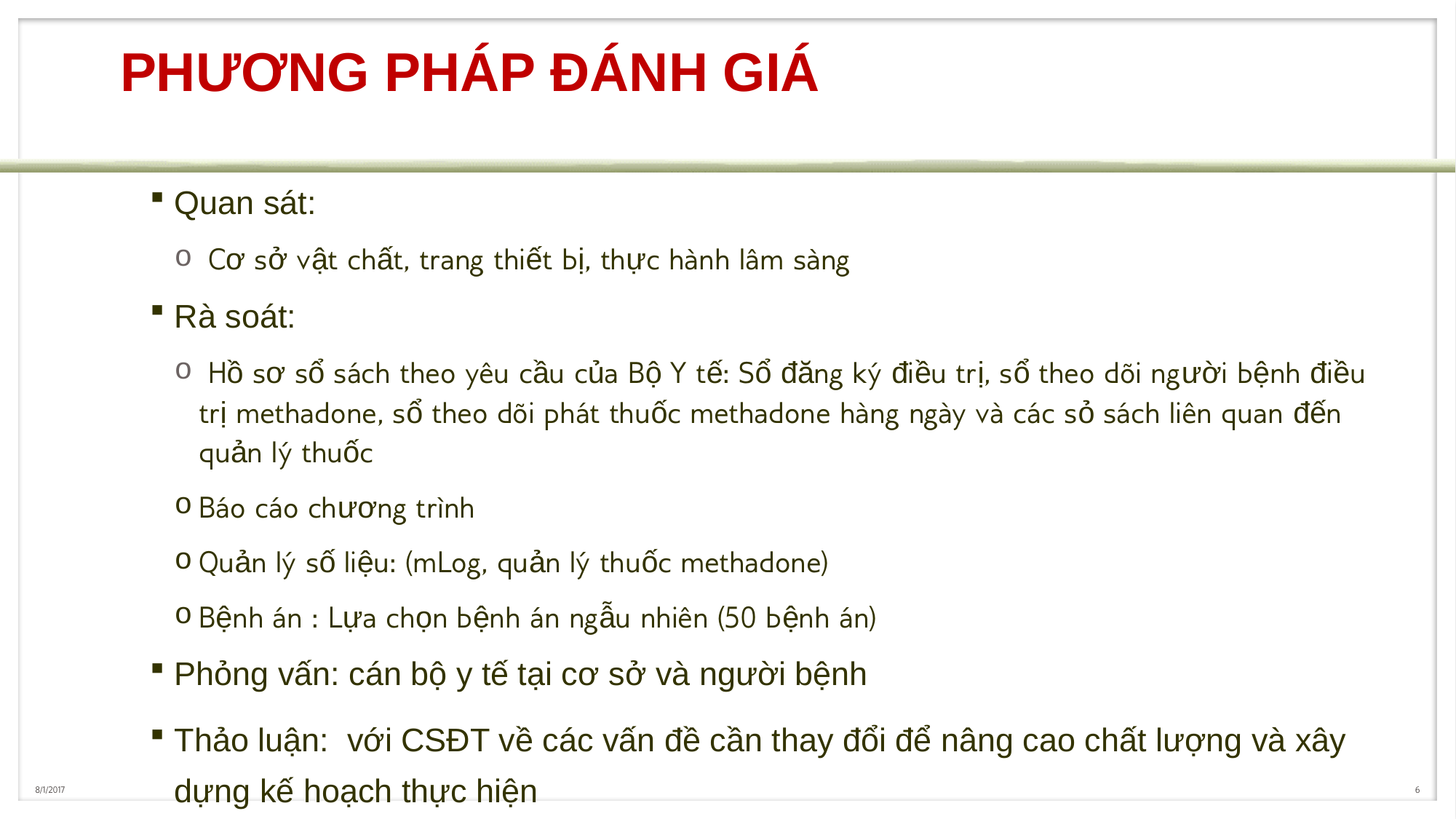

# PHƯƠNG PHÁP ĐÁNH GIÁ
Quan sát:
 Cơ sở vật chất, trang thiết bị, thực hành lâm sàng
Rà soát:
 Hồ sơ sổ sách theo yêu cầu của Bộ Y tế: Sổ đăng ký điều trị, sổ theo dõi người bệnh điều trị methadone, sổ theo dõi phát thuốc methadone hàng ngày và các sỏ sách liên quan đến quản lý thuốc
Báo cáo chương trình
Quản lý số liệu: (mLog, quản lý thuốc methadone)
Bệnh án : Lựa chọn bệnh án ngẫu nhiên (50 bệnh án)
Phỏng vấn: cán bộ y tế tại cơ sở và người bệnh
Thảo luận:  với CSĐT về các vấn đề cần thay đổi để nâng cao chất lượng và xây dựng kế hoạch thực hiện
8/1/2017
6